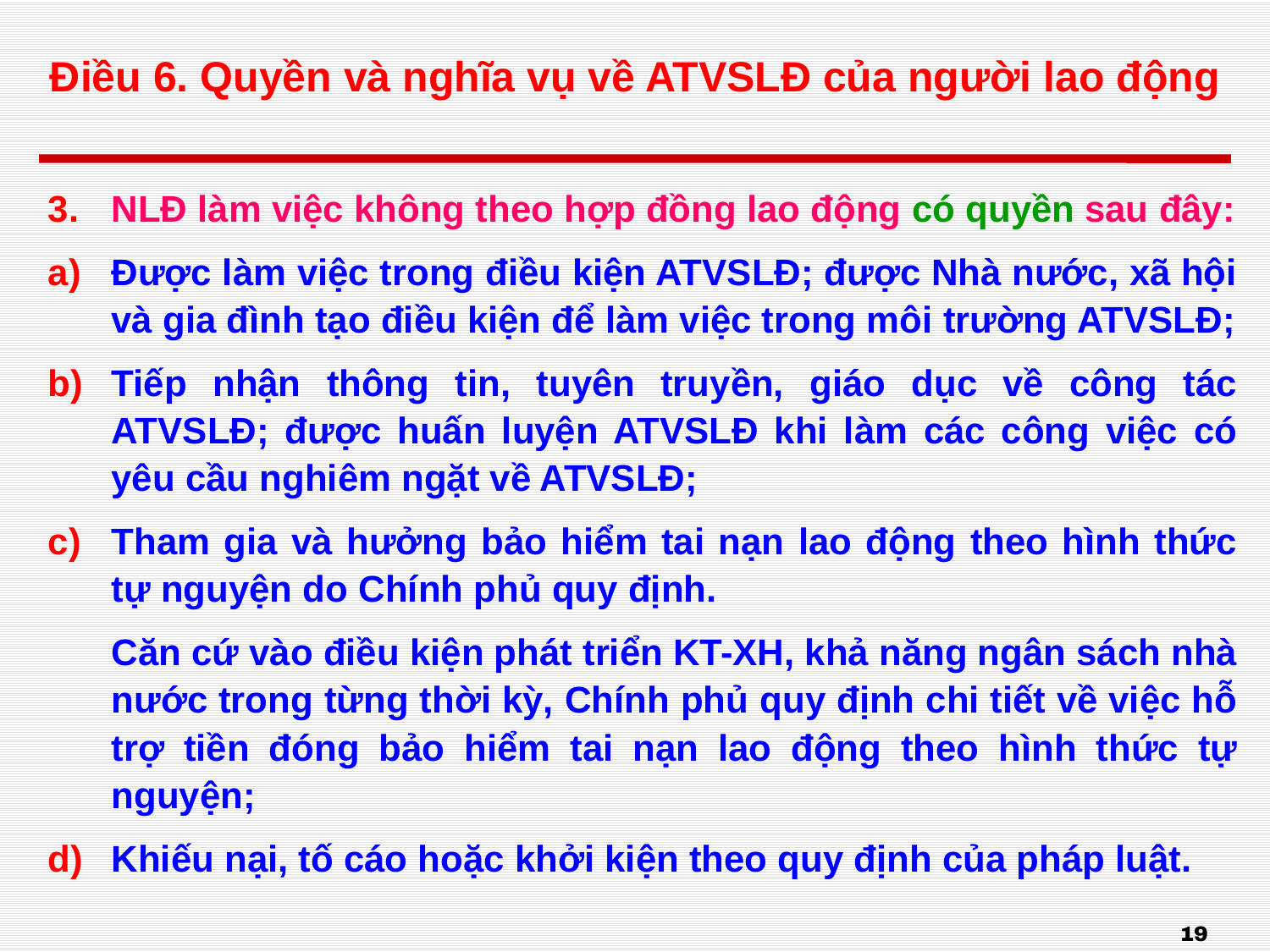

# Điều 6. Quyền và nghĩa vụ về ATVSLĐ của người lao động
NLĐ làm việc không theo hợp đồng lao động có quyền sau đây:
Được làm việc trong điều kiện ATVSLĐ; được Nhà nước, xã hội và gia đình tạo điều kiện để làm việc trong môi trường ATVSLĐ;
Tiếp nhận thông tin, tuyên truyền, giáo dục về công tác ATVSLĐ; được huấn luyện ATVSLĐ khi làm các công việc có yêu cầu nghiêm ngặt về ATVSLĐ;
Tham gia và hưởng bảo hiểm tai nạn lao động theo hình thức tự nguyện do Chính phủ quy định.
Căn cứ vào điều kiện phát triển KT-XH, khả năng ngân sách nhà nước trong từng thời kỳ, Chính phủ quy định chi tiết về việc hỗ trợ tiền đóng bảo hiểm tai nạn lao động theo hình thức tự nguyện;
Khiếu nại, tố cáo hoặc khởi kiện theo quy định của pháp luật.